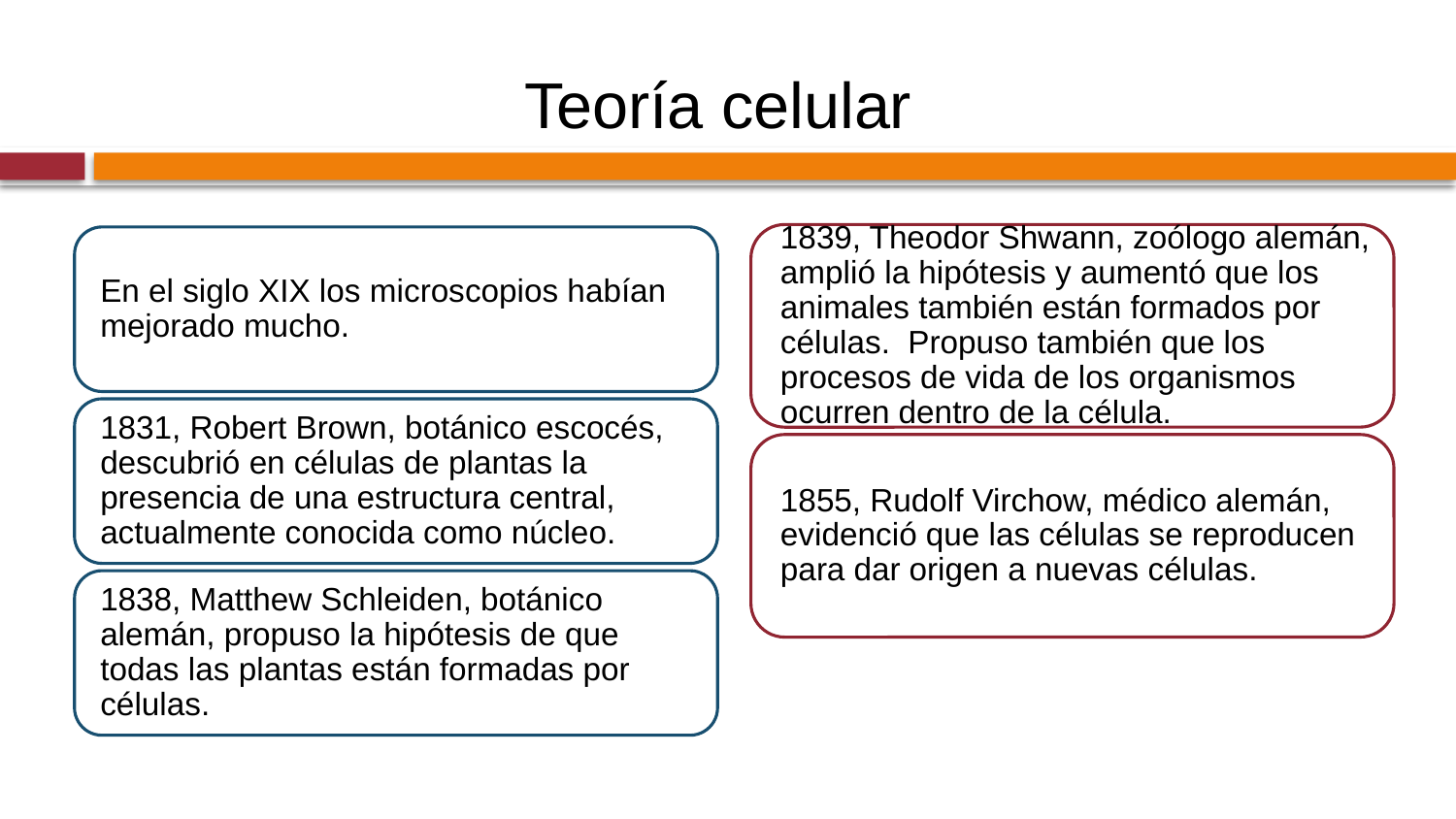

# Teoría celular
En el siglo XIX los microscopios habían mejorado mucho.
1831, Robert Brown, botánico escocés, descubrió en células de plantas la presencia de una estructura central, actualmente conocida como núcleo.
1838, Matthew Schleiden, botánico alemán, propuso la hipótesis de que todas las plantas están formadas por células.
1839, Theodor Shwann, zoólogo alemán, amplió la hipótesis y aumentó que los animales también están formados por células.  Propuso también que los procesos de vida de los organismos ocurren dentro de la célula.
1855, Rudolf Virchow, médico alemán, evidenció que las células se reproducen para dar origen a nuevas células.